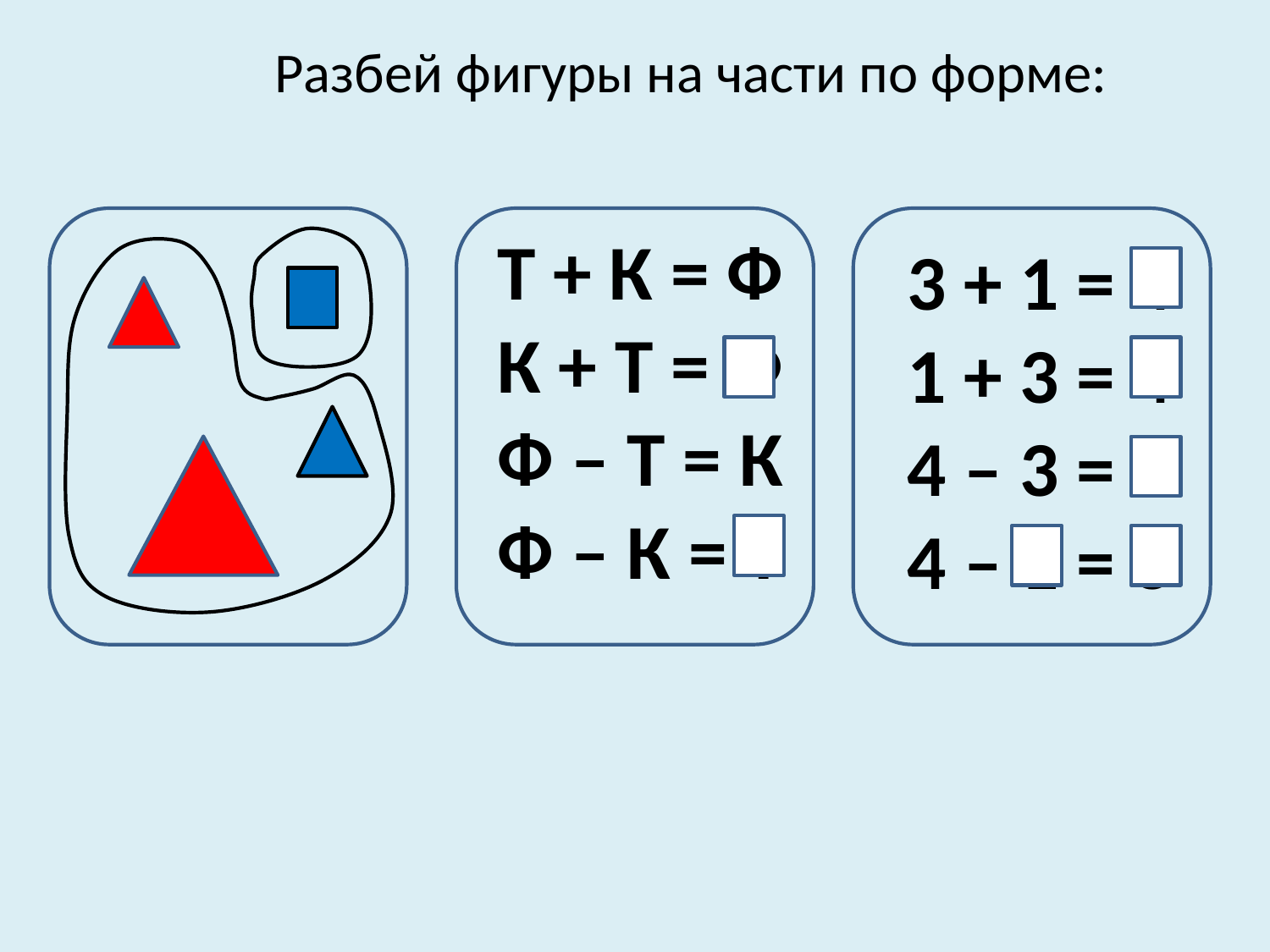

Разбей фигуры на части по форме:

Т + К = Ф
К + Т = Ф
Ф – Т = К
Ф – К = Т
3 + 1 = 4
1 + 3 = 4
4 – 3 = 1
4 – 1 = 3